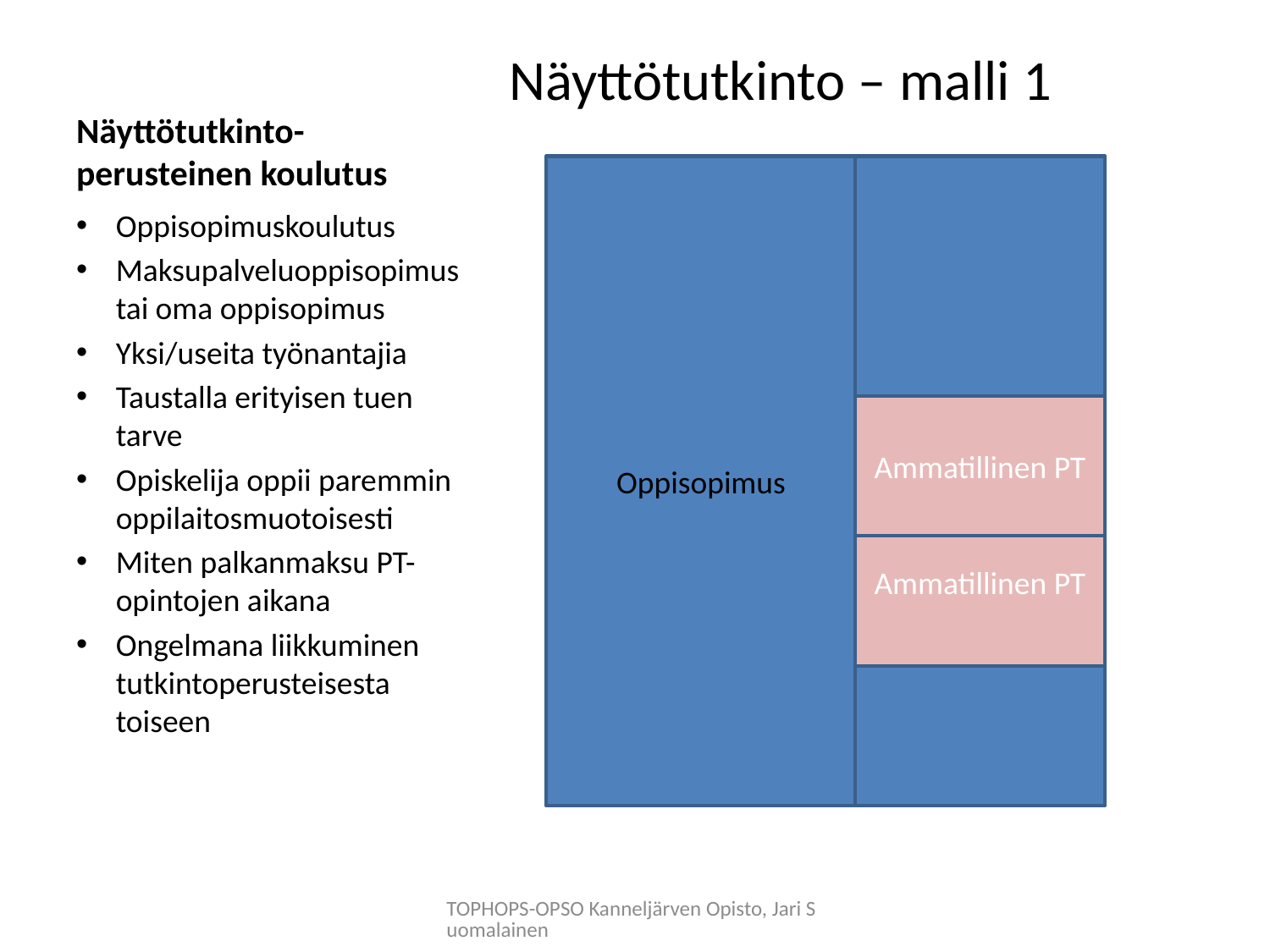

# Näyttötutkinto-perusteinen koulutus
Näyttötutkinto – malli 1
Oppisopimus

Oppisopimuskoulutus
Maksupalveluoppisopimus tai oma oppisopimus
Yksi/useita työnantajia
Taustalla erityisen tuen tarve
Opiskelija oppii paremmin oppilaitosmuotoisesti
Miten palkanmaksu PT-opintojen aikana
Ongelmana liikkuminen tutkintoperusteisesta toiseen

Ammatillinen PT
Ammatillinen PT

TOPHOPS-OPSO Kanneljärven Opisto, Jari Suomalainen